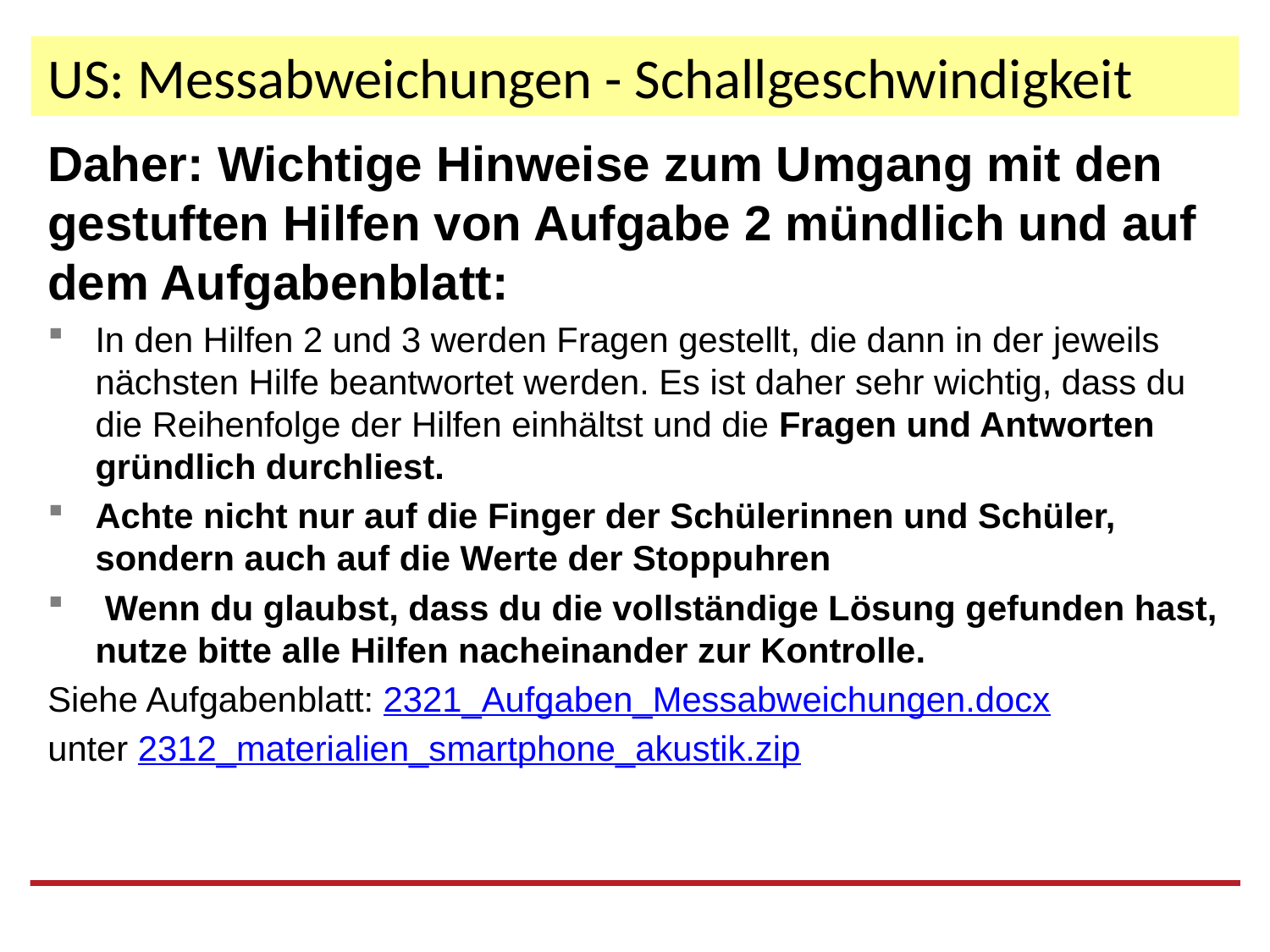

# US: Messabweichungen - Schallgeschwindigkeit
Daher: Wichtige Hinweise zum Umgang mit den gestuften Hilfen von Aufgabe 2 mündlich und auf dem Aufgabenblatt:
In den Hilfen 2 und 3 werden Fragen gestellt, die dann in der jeweils nächsten Hilfe beantwortet werden. Es ist daher sehr wichtig, dass du die Reihenfolge der Hilfen einhältst und die Fragen und Antworten gründlich durchliest.
Achte nicht nur auf die Finger der Schülerinnen und Schüler, sondern auch auf die Werte der Stoppuhren
 Wenn du glaubst, dass du die vollständige Lösung gefunden hast, nutze bitte alle Hilfen nacheinander zur Kontrolle.
Siehe Aufgabenblatt: 2321_Aufgaben_Messabweichungen.docx
unter 2312_materialien_smartphone_akustik.zip